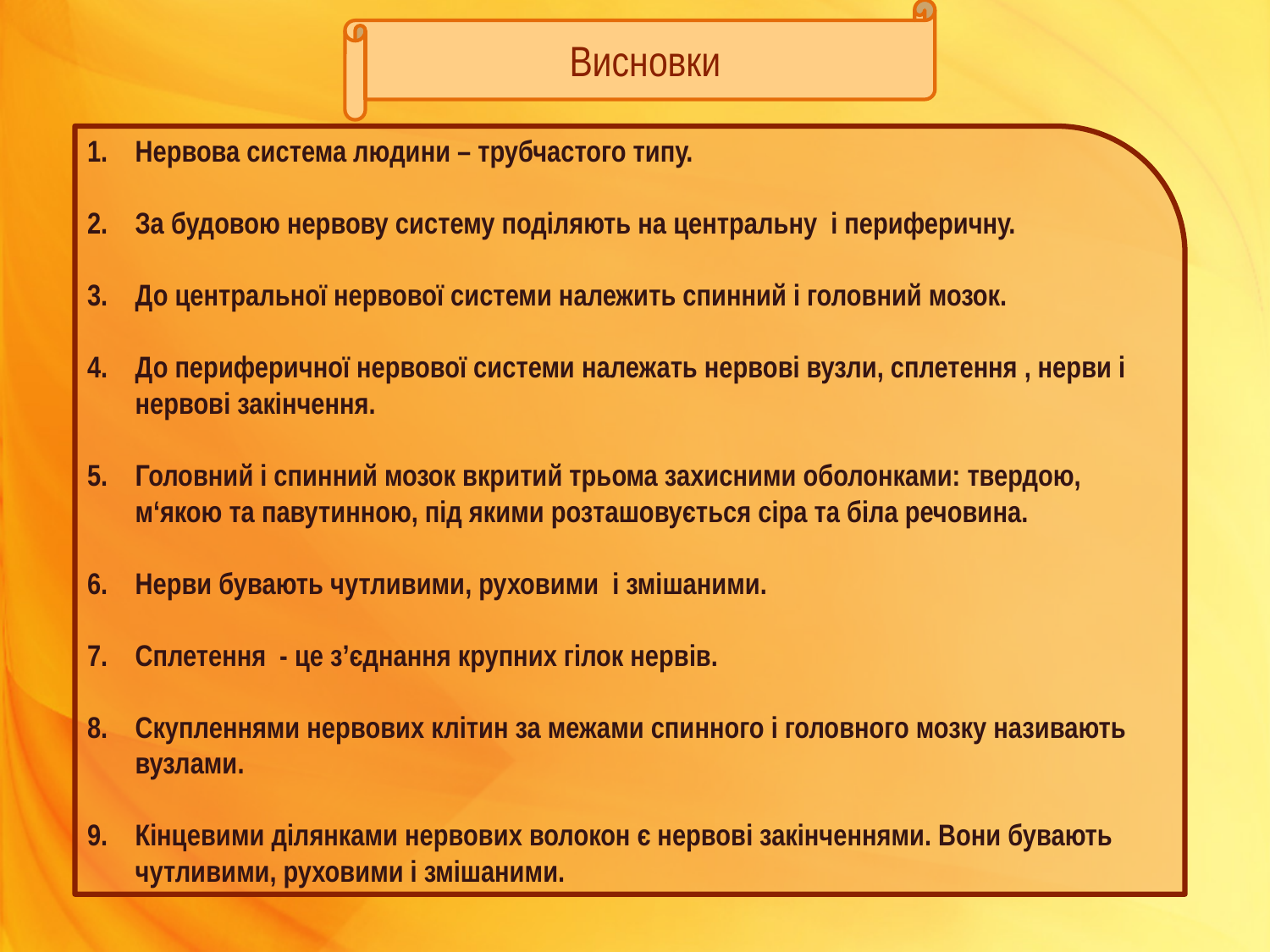

Висновки
Нервова система людини – трубчастого типу.

За будовою нервову систему поділяють на центральну  і периферичну.

До центральної нервової системи належить спинний і головний мозок.

До периферичної нервової системи належать нервові вузли, сплетення , нерви і нервові закінчення.

Головний і спинний мозок вкритий трьома захисними оболонками: твердою, м‘якою та павутинною, під якими розташовується сіра та біла речовина.

Нерви бувають чутливими, руховими  і змішаними.

Сплетення  - це з’єднання крупних гілок нервів.

Скупленнями нервових клітин за межами спинного і головного мозку називають вузлами.

Кінцевими ділянками нервових волокон є нервові закінченнями. Вони бувають  чутливими, руховими і змішаними.